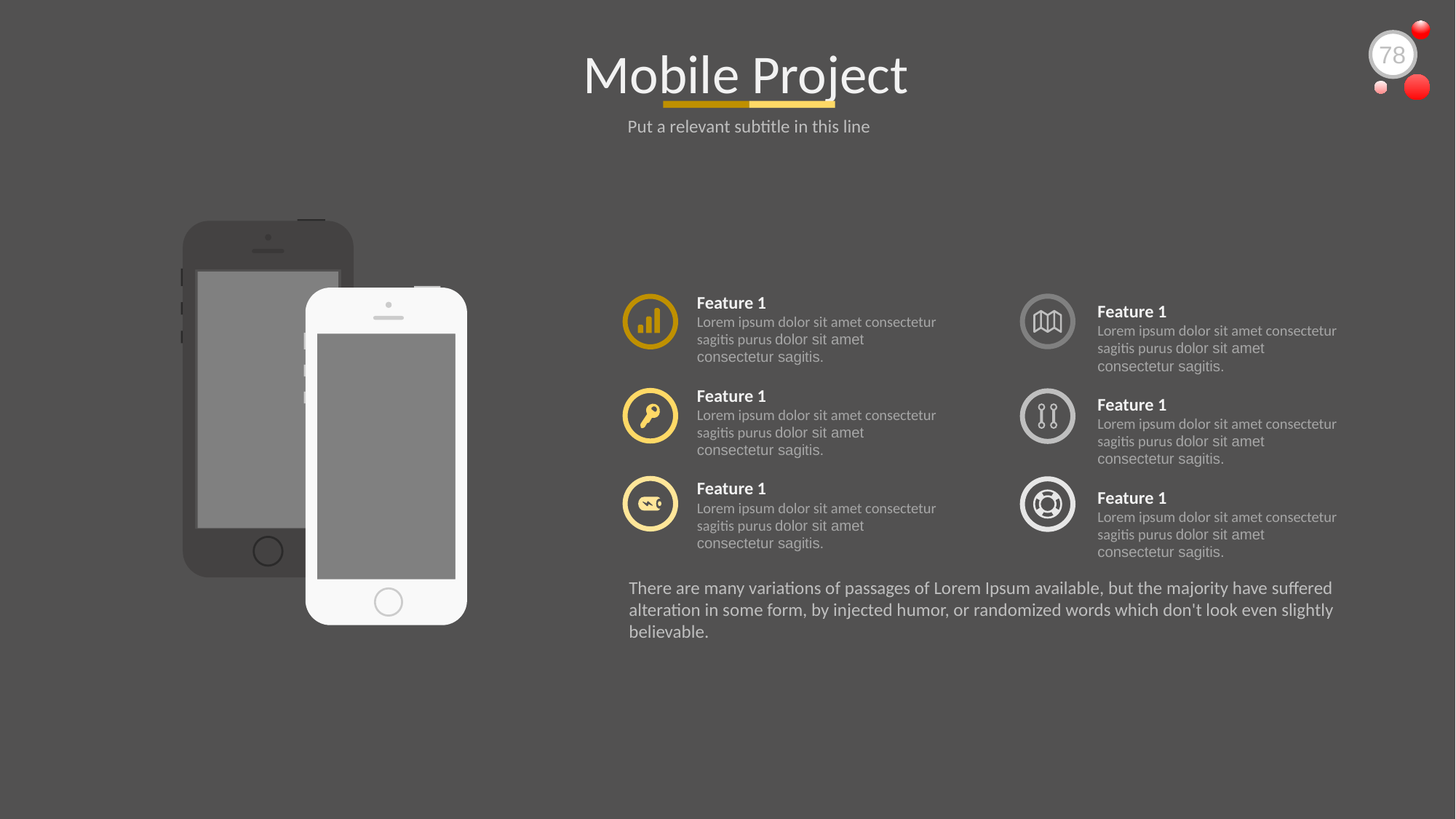

Mobile Project

78

Put a relevant subtitle in this line

Feature 1
Lorem ipsum dolor sit amet consectetur sagitis purus dolor sit amet consectetur sagitis.

Feature 1
Lorem ipsum dolor sit amet consectetur sagitis purus dolor sit amet consectetur sagitis.

Feature 1
Lorem ipsum dolor sit amet consectetur sagitis purus dolor sit amet consectetur sagitis.
Feature 1
Lorem ipsum dolor sit amet consectetur sagitis purus dolor sit amet consectetur sagitis.

Feature 1
Lorem ipsum dolor sit amet consectetur sagitis purus dolor sit amet consectetur sagitis.

Feature 1
Lorem ipsum dolor sit amet consectetur sagitis purus dolor sit amet consectetur sagitis.
There are many variations of passages of Lorem Ipsum available, but the majority have suffered alteration in some form, by injected humor, or randomized words which don't look even slightly believable.